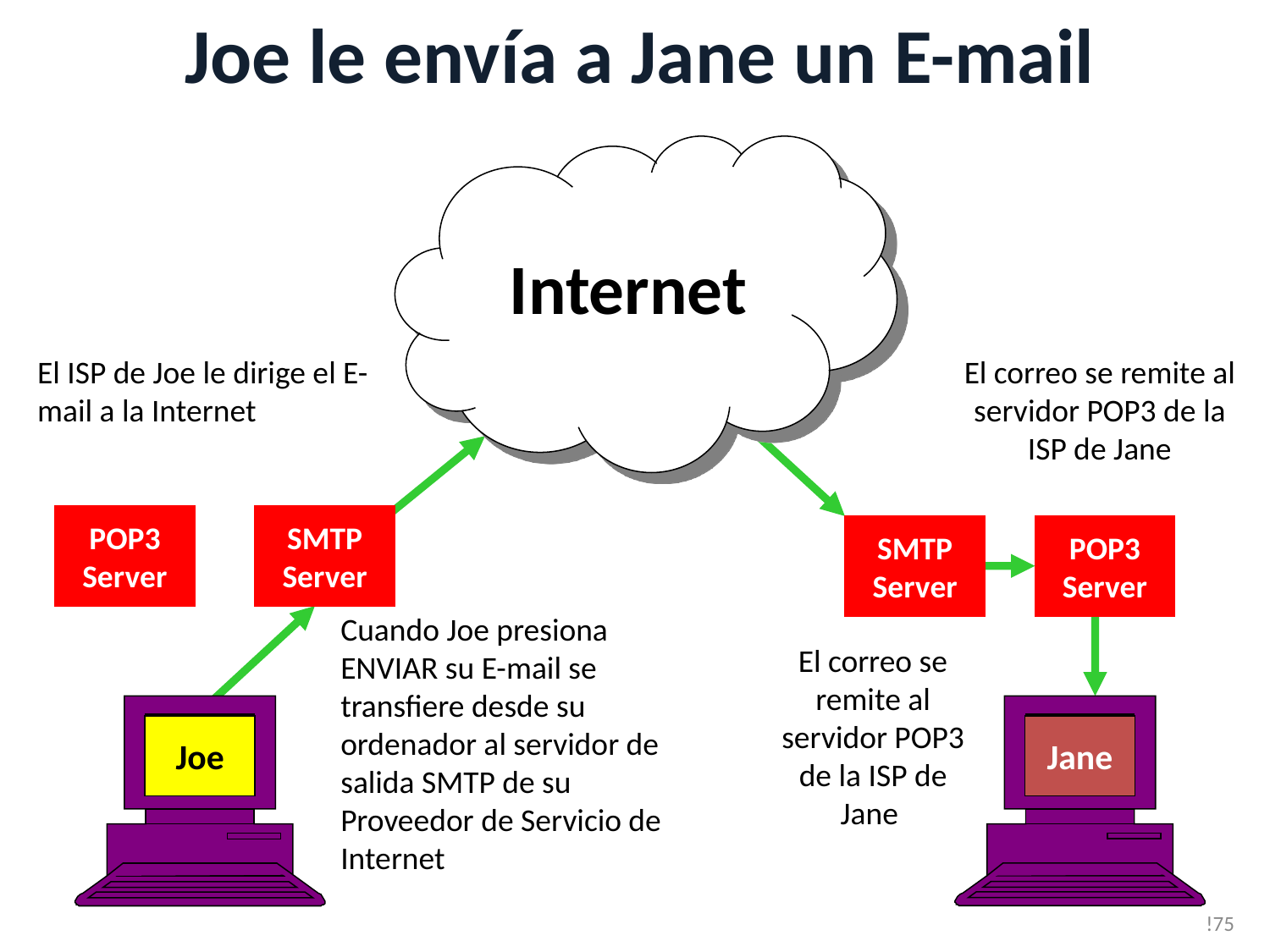

Joe le envía a Jane un E-mail

Internet
El ISP de Joe le dirige el E-mail a la Internet
El correo se remite al servidor POP3 de la ISP de Jane

POP3
Server
SMTP
Server
SMTP
Server
POP3
Server

Cuando Joe presiona ENVIAR su E-mail se transfiere desde su ordenador al servidor de salida SMTP de su Proveedor de Servicio de Internet

El correo se remite al servidor POP3 de la ISP de Jane

Joe
Jane
!75